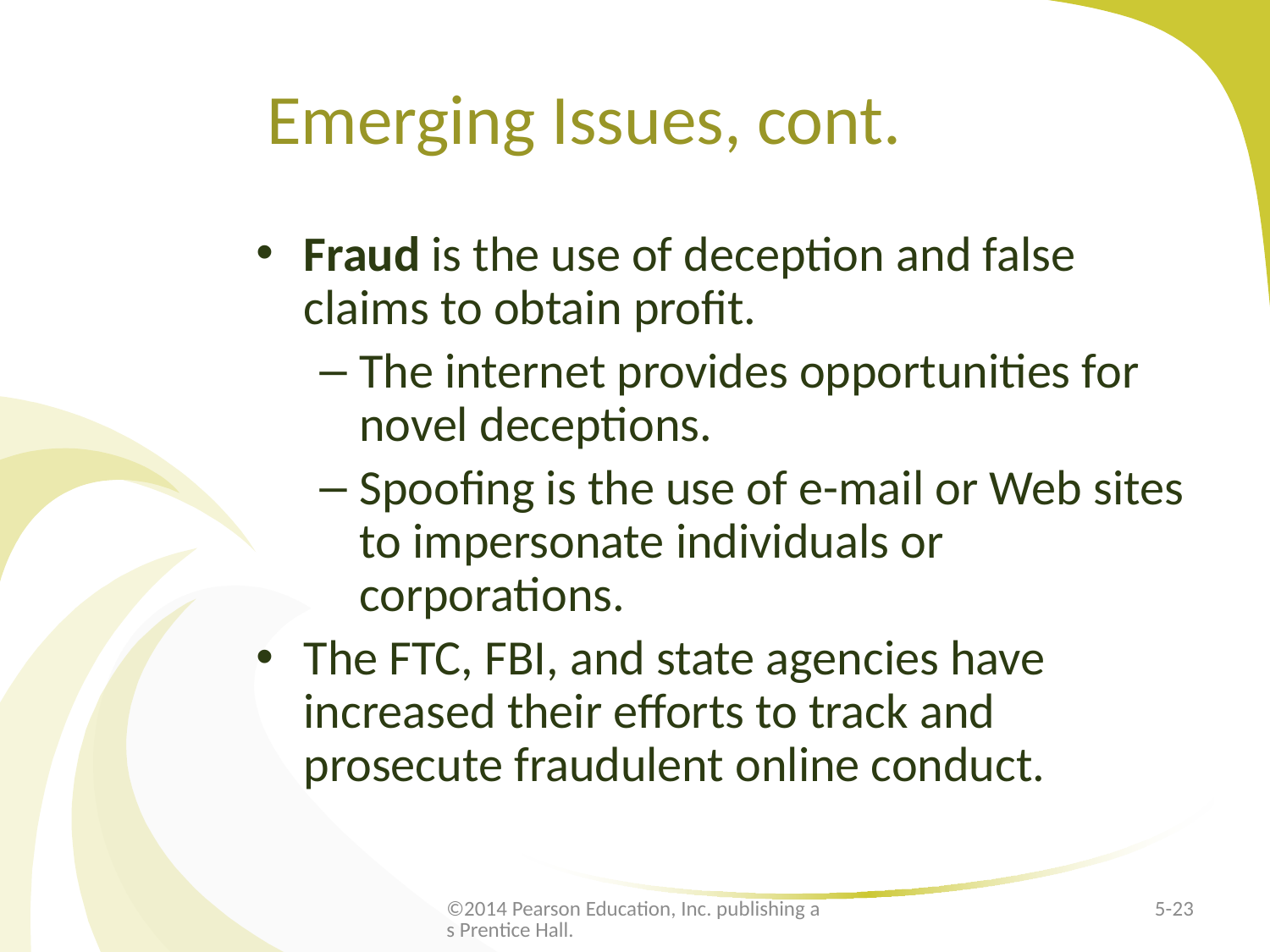

# Emerging Issues, cont.
Fraud is the use of deception and false claims to obtain profit.
The internet provides opportunities for novel deceptions.
Spoofing is the use of e-mail or Web sites to impersonate individuals or corporations.
The FTC, FBI, and state agencies have increased their efforts to track and prosecute fraudulent online conduct.

©2014 Pearson Education, Inc. publishing as Prentice Hall.
5-23